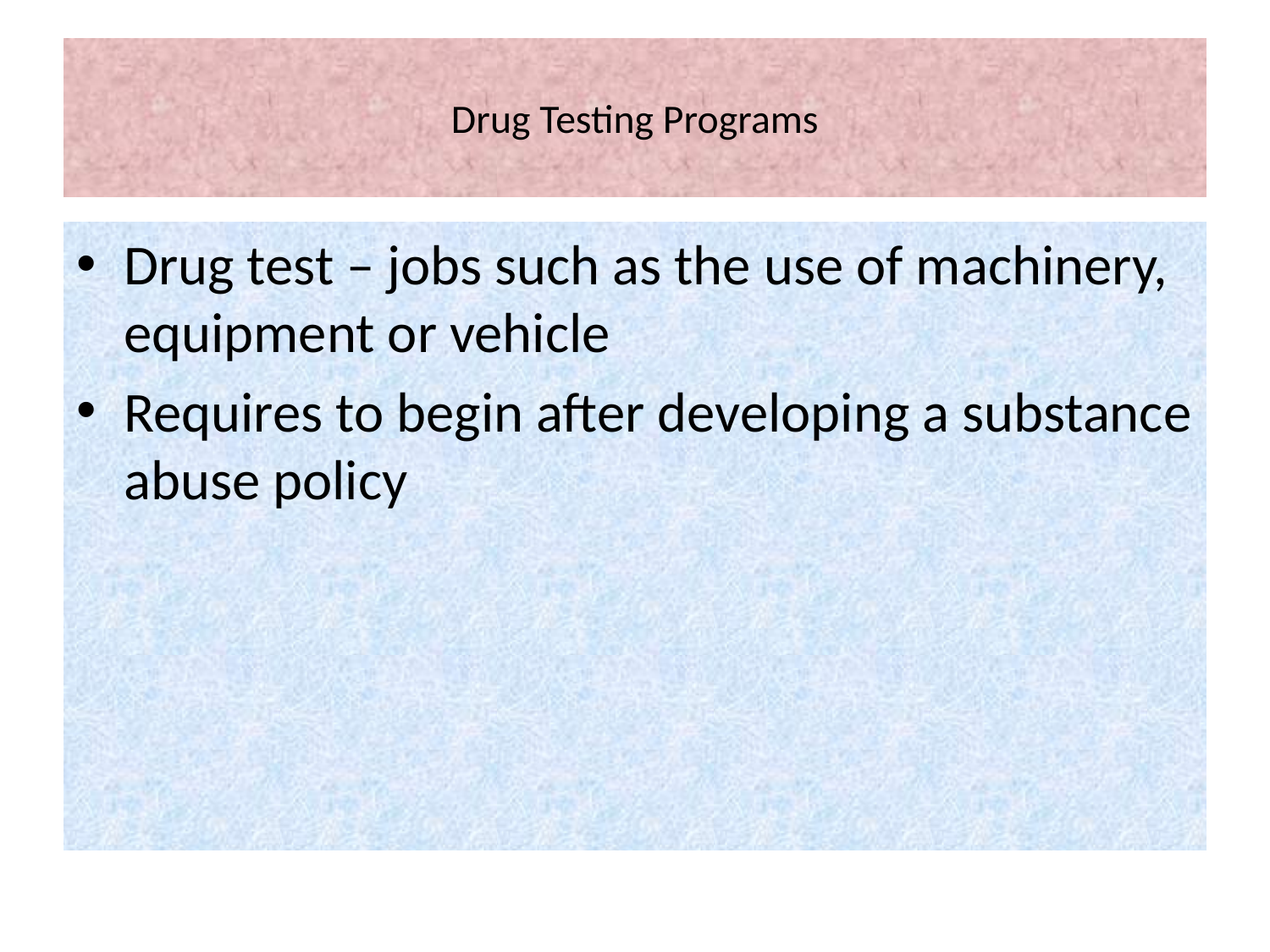

# Drug Testing Programs
Drug test – jobs such as the use of machinery, equipment or vehicle
Requires to begin after developing a substance abuse policy